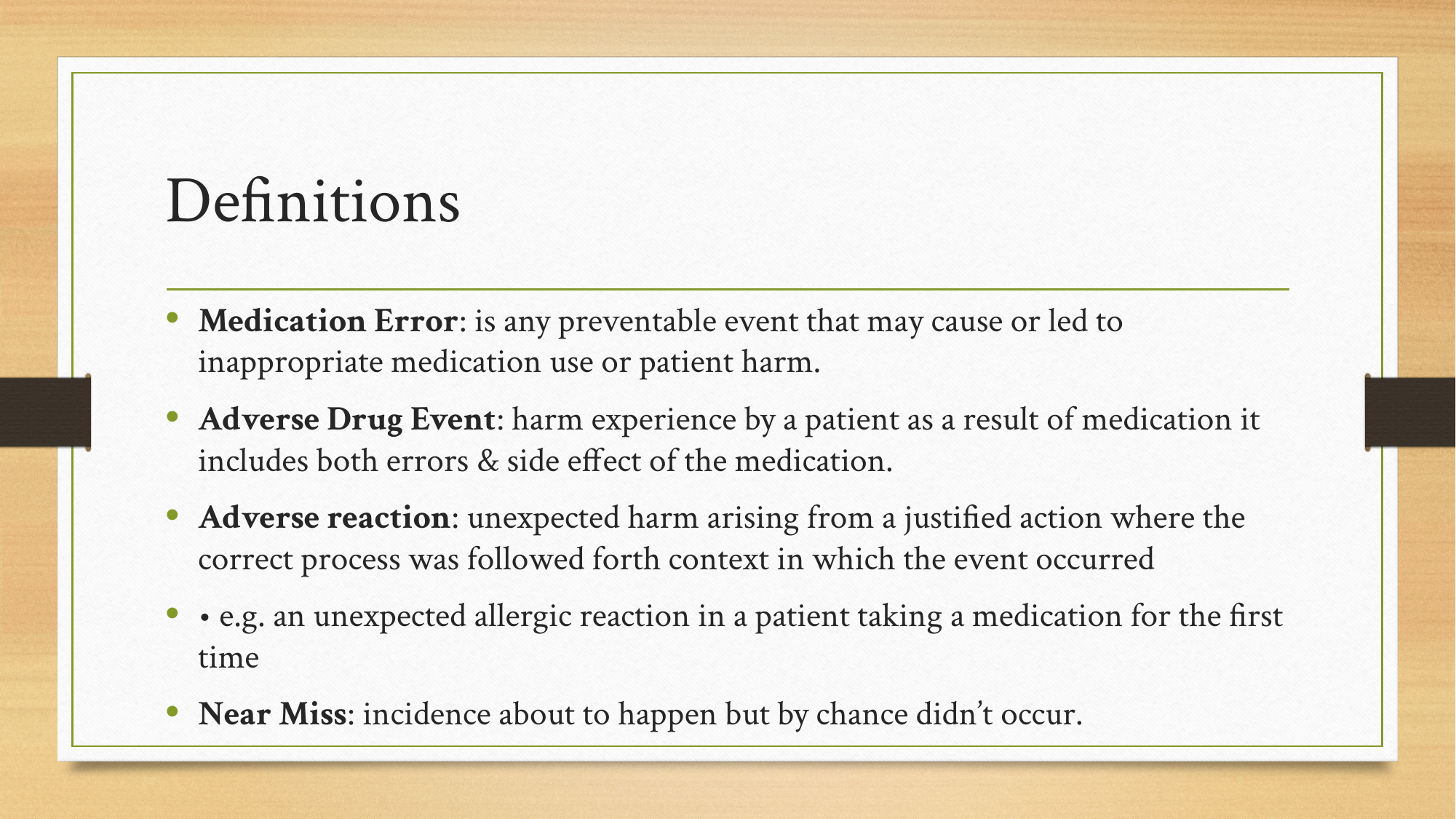

# Definitions
Medication Error: is any preventable event that may cause or led to inappropriate medication use or patient harm.
Adverse Drug Event: harm experience by a patient as a result of medication it includes both errors & side effect of the medication.
Adverse reaction: unexpected harm arising from a justified action where the correct process was followed forth context in which the event occurred
• e.g. an unexpected allergic reaction in a patient taking a medication for the first time
Near Miss: incidence about to happen but by chance didn’t occur.